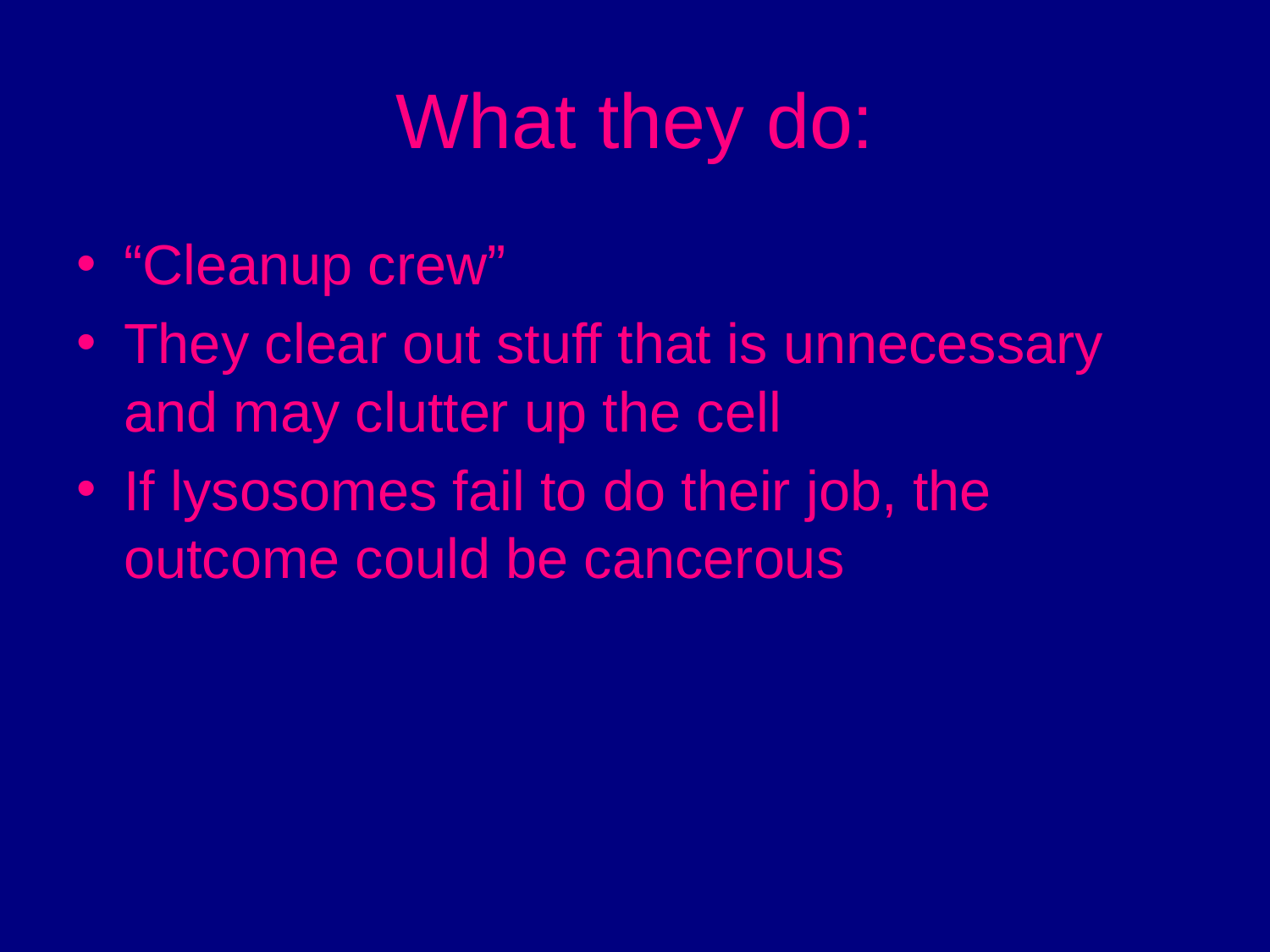

# What they do:
“Cleanup crew”
They clear out stuff that is unnecessary and may clutter up the cell
If lysosomes fail to do their job, the outcome could be cancerous